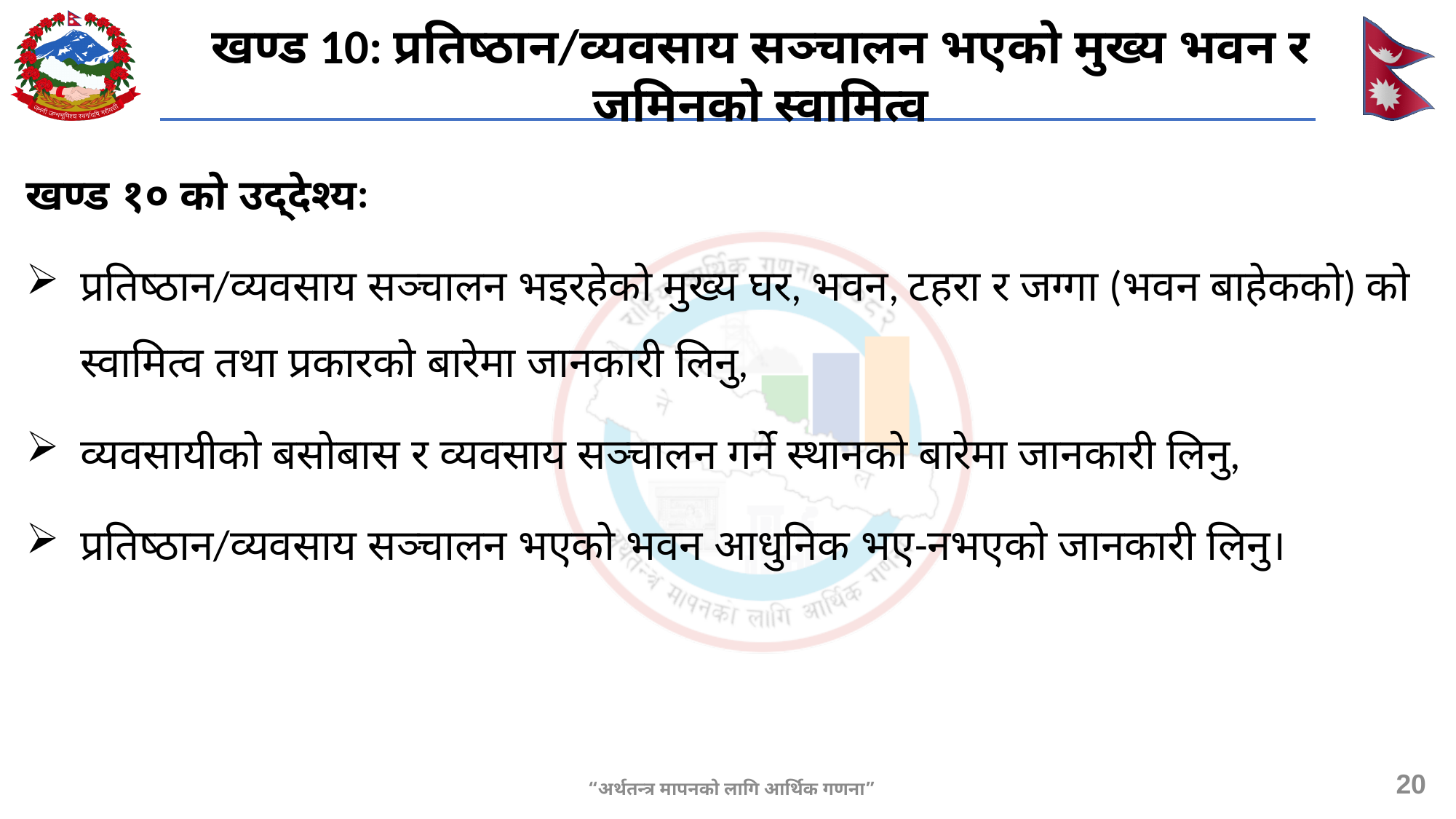

खण्ड 10: प्रतिष्ठान/व्यवसाय सञ्चालन भएको मुख्य भवन र जमिनको स्वामित्व
खण्ड १० को उद्देश्यः
प्रतिष्ठान/व्यवसाय सञ्चालन भइरहेको मुख्य घर, भवन, टहरा र जग्गा (भवन बाहेकको) को स्वामित्व तथा प्रकारको बारेमा जानकारी लिनु,
व्यवसायीको बसोबास र व्यवसाय सञ्चालन गर्ने स्थानको बारेमा जानकारी लिनु,
प्रतिष्ठान/व्यवसाय सञ्चालन भएको भवन आधुनिक भए-नभएको जानकारी लिनु।

20
“अर्थतन्त्र मापनको लागि आर्थिक गणना”